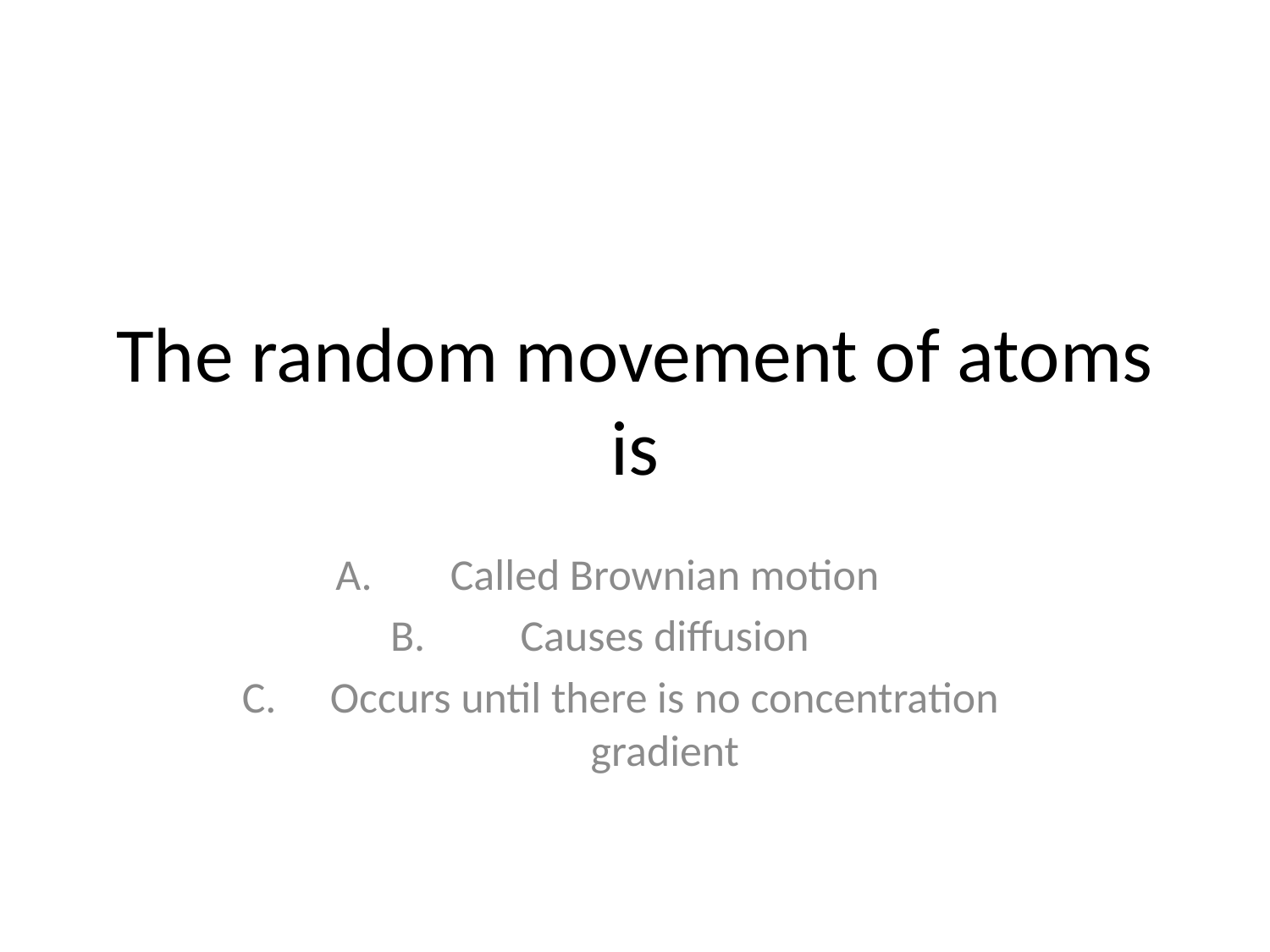

# The random movement of atoms is
Called Brownian motion
Causes diffusion
Occurs until there is no concentration gradient